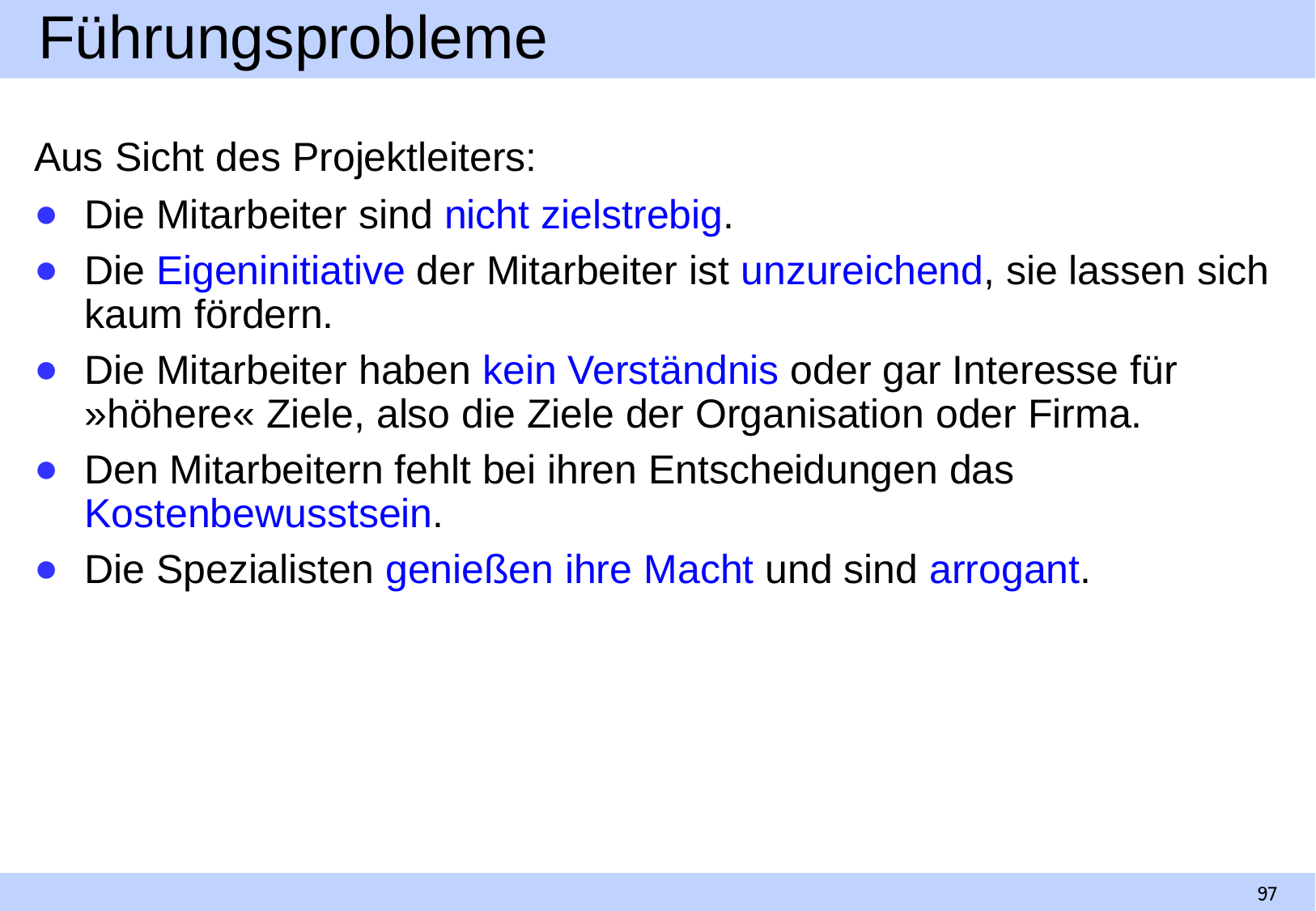

# Führungsprobleme
Aus Sicht des Projektleiters:
Die Mitarbeiter sind nicht zielstrebig.
Die Eigeninitiative der Mitarbeiter ist unzureichend, sie lassen sich kaum fördern.
Die Mitarbeiter haben kein Verständnis oder gar Interesse für »höhere« Ziele, also die Ziele der Organisation oder Firma.
Den Mitarbeitern fehlt bei ihren Entscheidungen das Kostenbewusstsein.
Die Spezialisten genießen ihre Macht und sind arrogant.
97